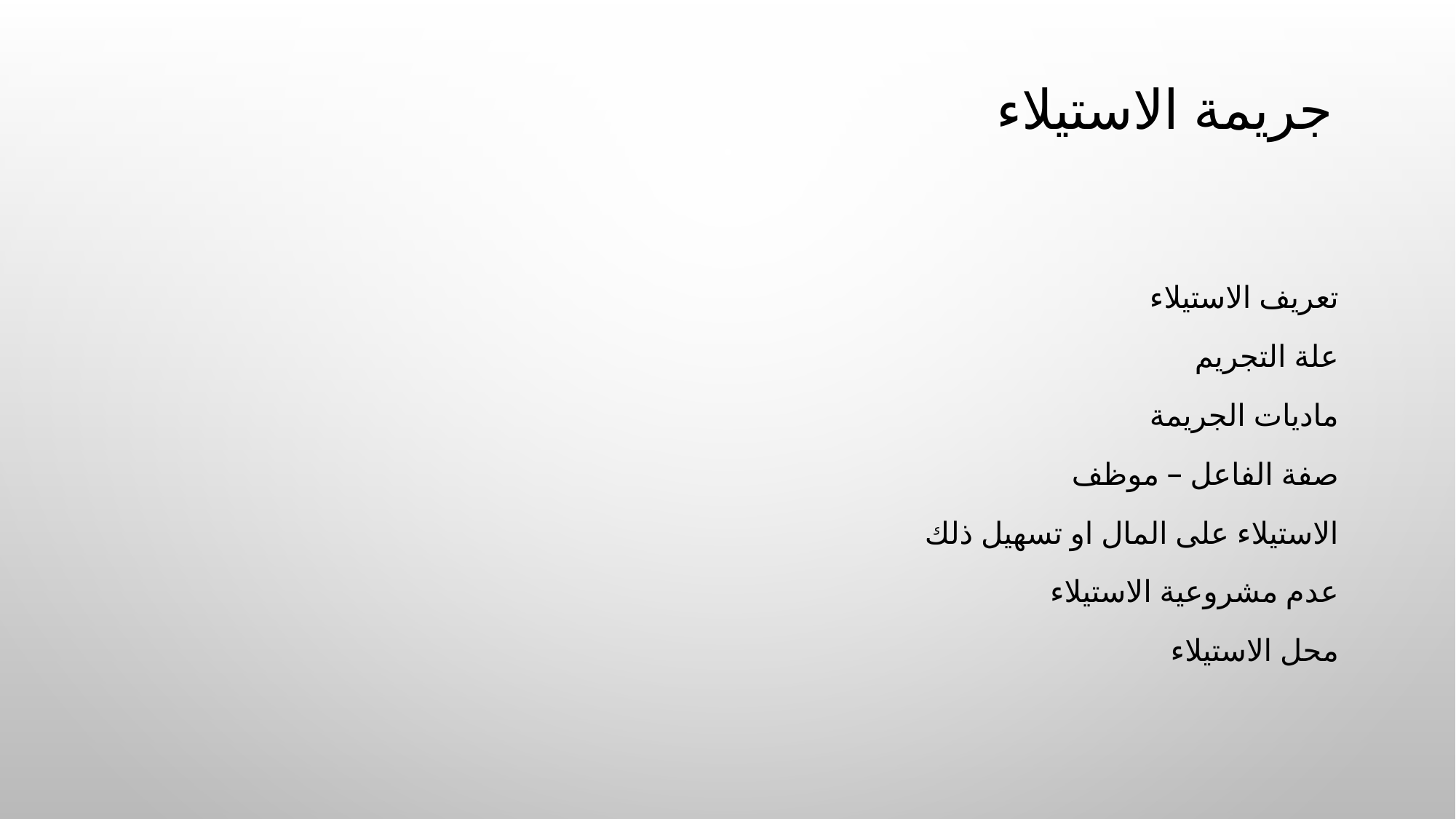

# جريمة الاستيلاء
تعريف الاستيلاء
علة التجريم
ماديات الجريمة
صفة الفاعل – موظف
الاستيلاء على المال او تسهيل ذلك
عدم مشروعية الاستيلاء
محل الاستيلاء